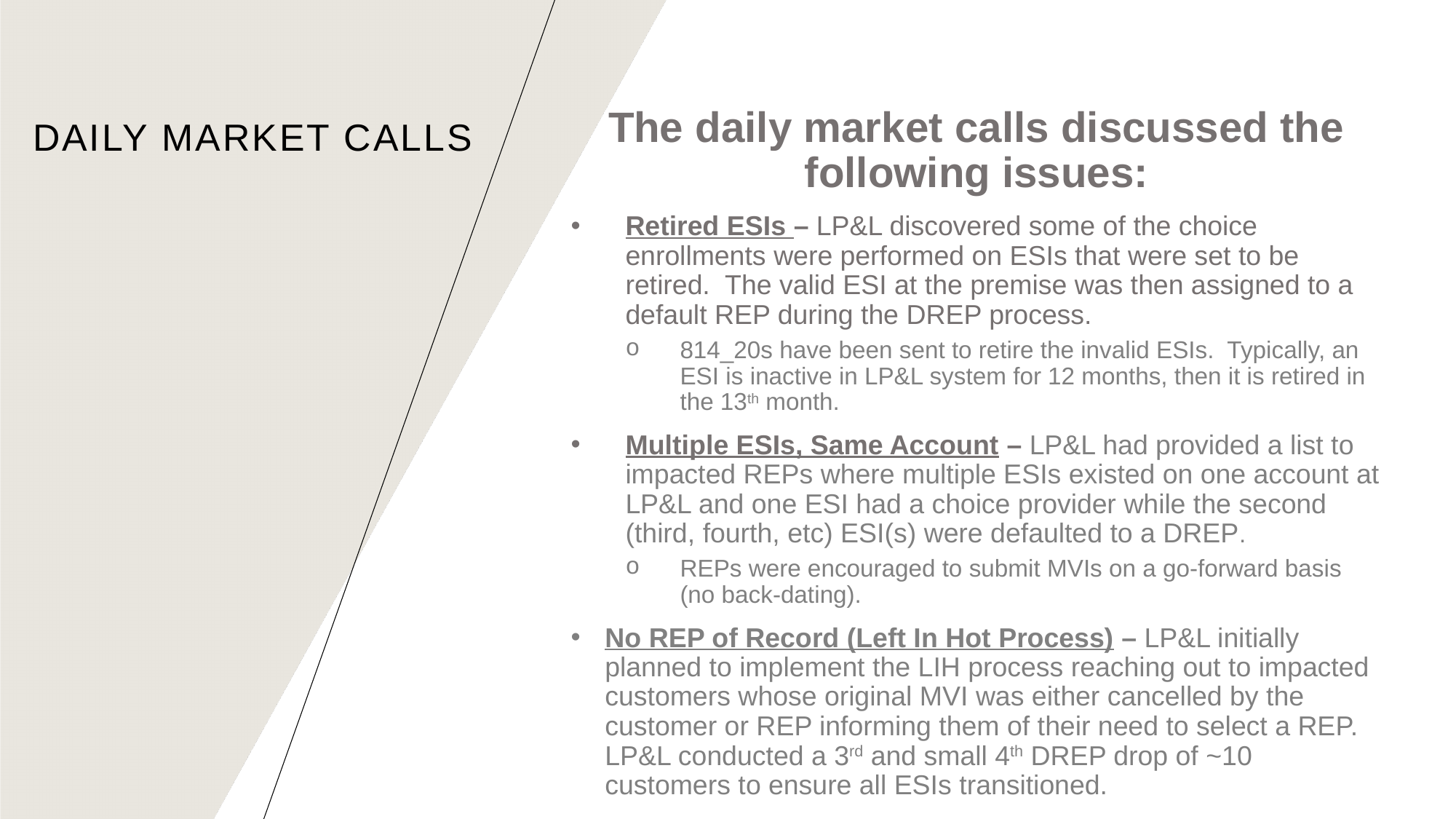

The daily market calls discussed the following issues:
Retired ESIs – LP&L discovered some of the choice enrollments were performed on ESIs that were set to be retired.  The valid ESI at the premise was then assigned to a default REP during the DREP process.
814_20s have been sent to retire the invalid ESIs.  Typically, an ESI is inactive in LP&L system for 12 months, then it is retired in the 13th month.
Multiple ESIs, Same Account – LP&L had provided a list to impacted REPs where multiple ESIs existed on one account at LP&L and one ESI had a choice provider while the second (third, fourth, etc) ESI(s) were defaulted to a DREP.
REPs were encouraged to submit MVIs on a go-forward basis (no back-dating).
No REP of Record (Left In Hot Process) – LP&L initially planned to implement the LIH process reaching out to impacted customers whose original MVI was either cancelled by the customer or REP informing them of their need to select a REP.  LP&L conducted a 3rd and small 4th DREP drop of ~10 customers to ensure all ESIs transitioned.
# Daily Market Calls